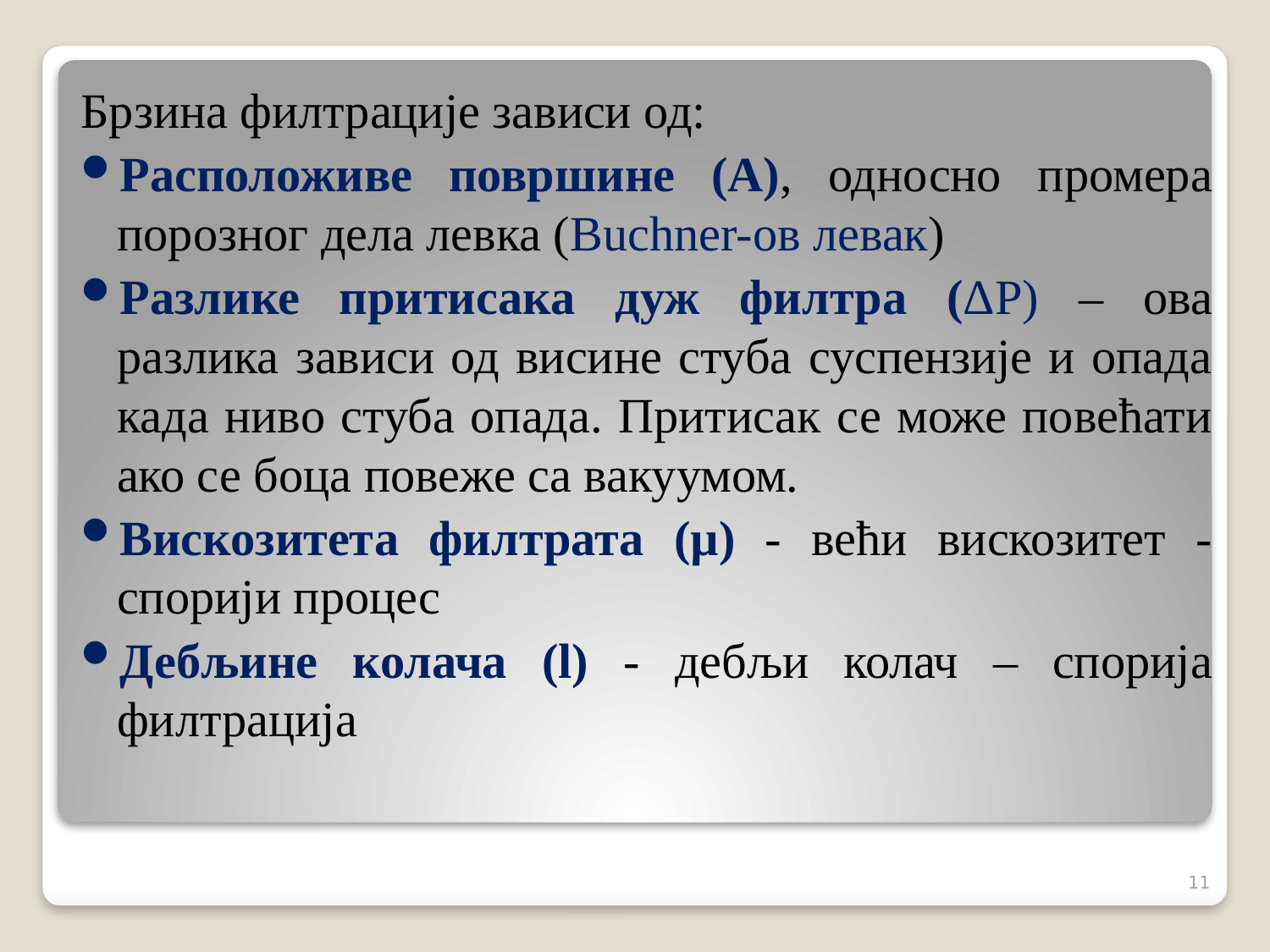

Брзина филтрације зависи од:
Расположиве површине (А), односно промера порозног дела левка (Buchner-ов левак)
Разлике притисака дуж филтра (ΔP) – ова разлика зависи од висине стуба суспензије и опада када ниво стуба опада. Притисак се може повећати ако се боца повеже са вакуумом.
Вискозитета филтрата (µ) - већи вискозитет -спорији процес
Дебљине колача (l) - дебљи колач – спорија филтрација
11